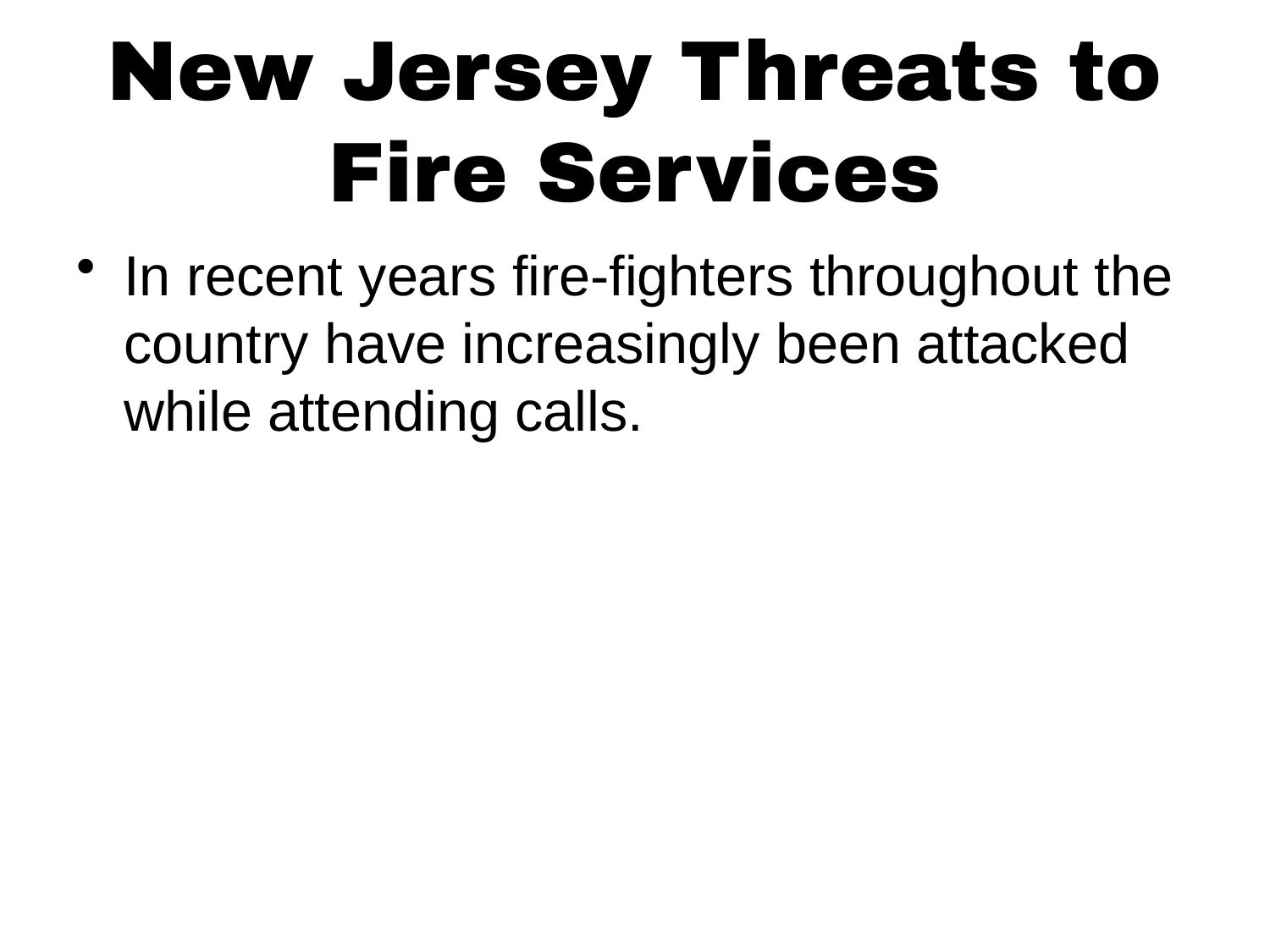

# New Jersey Threats to Fire Services
In recent years fire-fighters throughout the country have increasingly been attacked while attending calls.